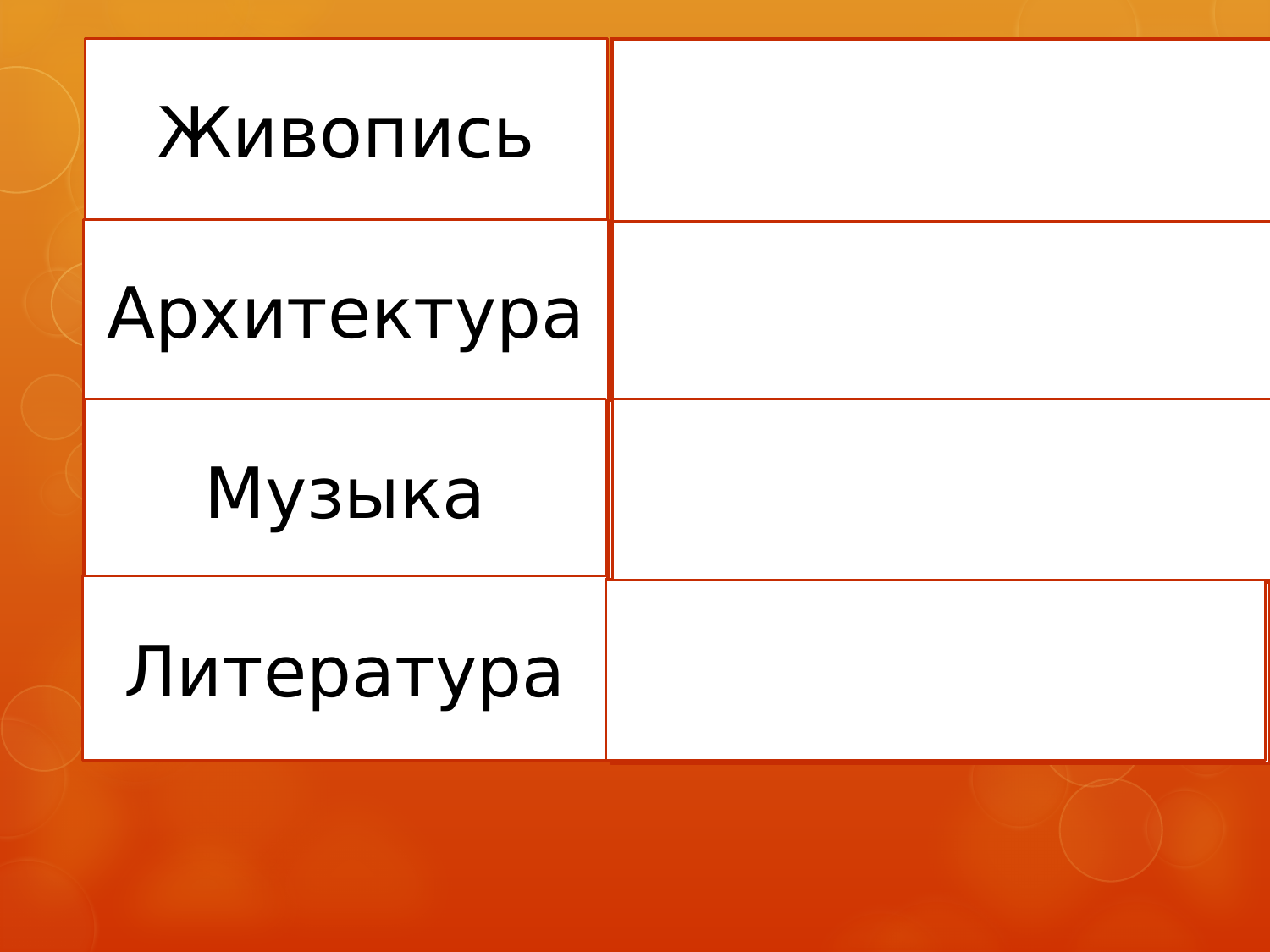

Живопись

Тропинин. Веницианов.

#

Архитектура

Тон. Росси.

Музыка

Аргунов. Левицкий. Боровиковский. Рокотов.

Литература

Шубин. Фальконе.